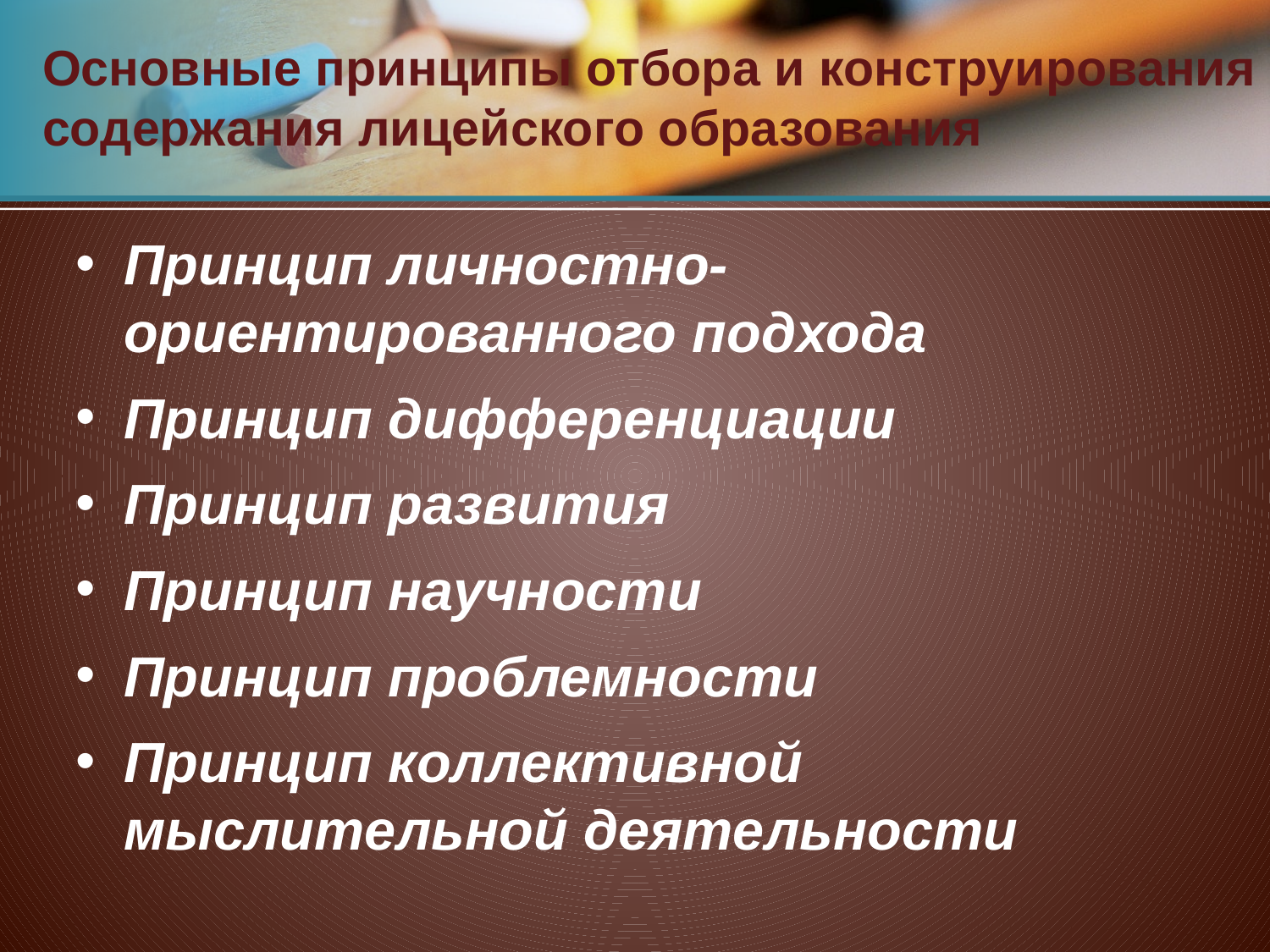

# Основные принципы отбора и конструирования содержания лицейского образования
Принцип личностно-ориентированного подхода
Принцип дифференциации
Принцип развития
Принцип научности
Принцип проблемности
Принцип коллективной мыслительной деятельности